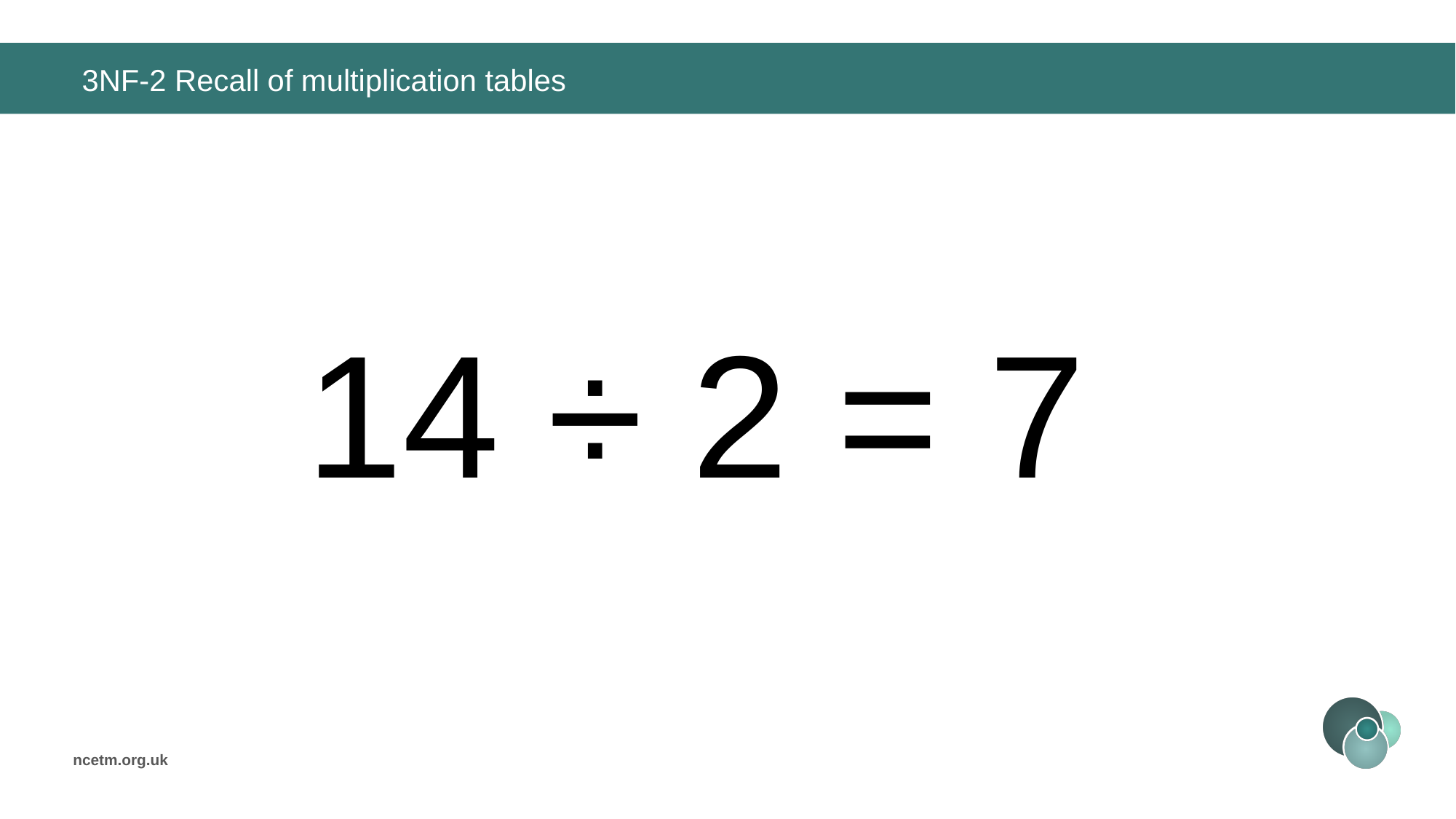

# 3NF-2 Recall of multiplication tables
14 ÷ 2 =
7